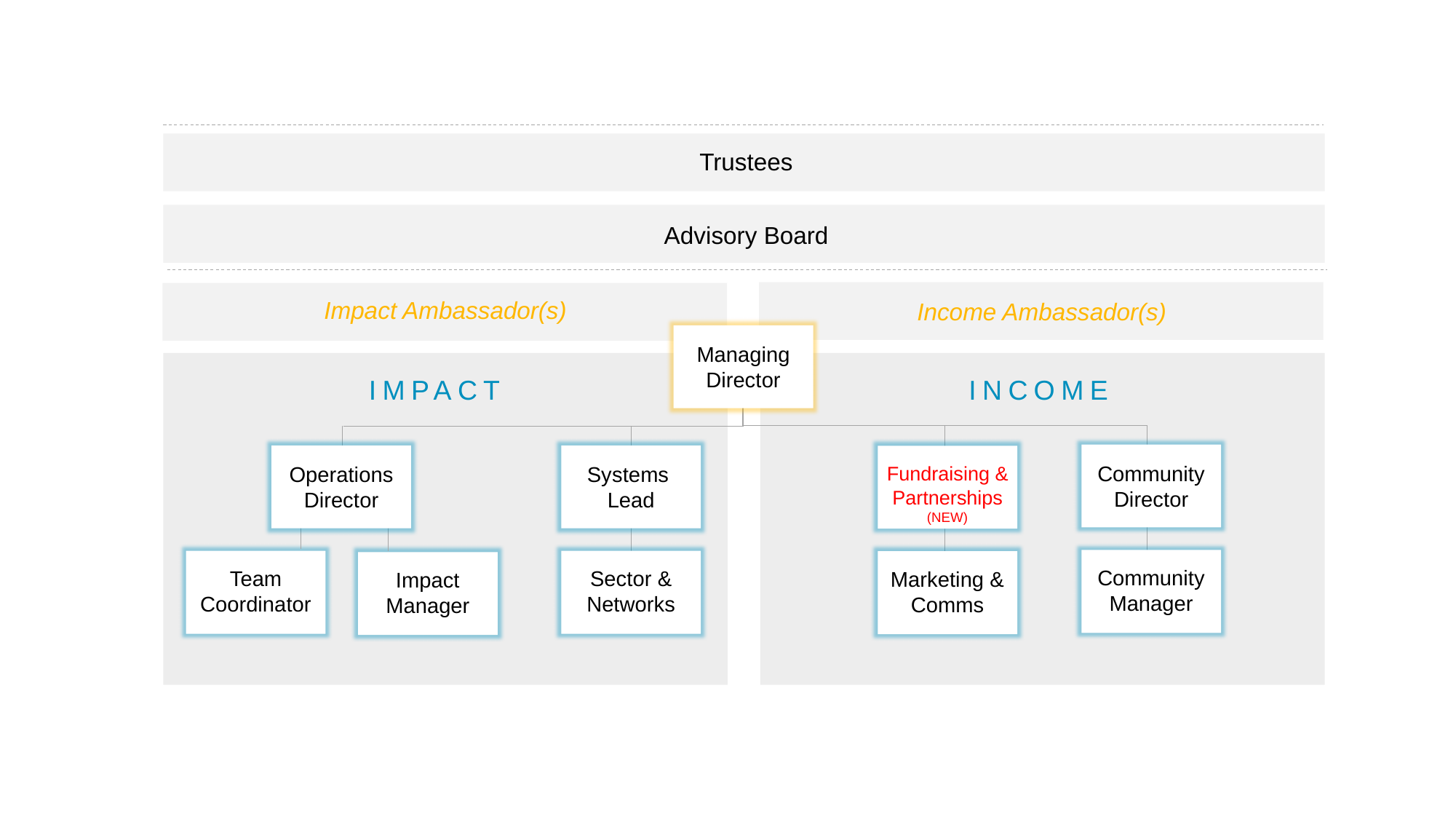

Trustees

Advisory Board

Impact Ambassador(s)
Income Ambassador(s)

Managing Director

IMPACT
INCOME

Community Director
Operations Director
Systems
Lead
Fundraising & Partnerships
(NEW)

Community Manager
Team Coordinator
Sector & Networks
Marketing & Comms
Impact Manager